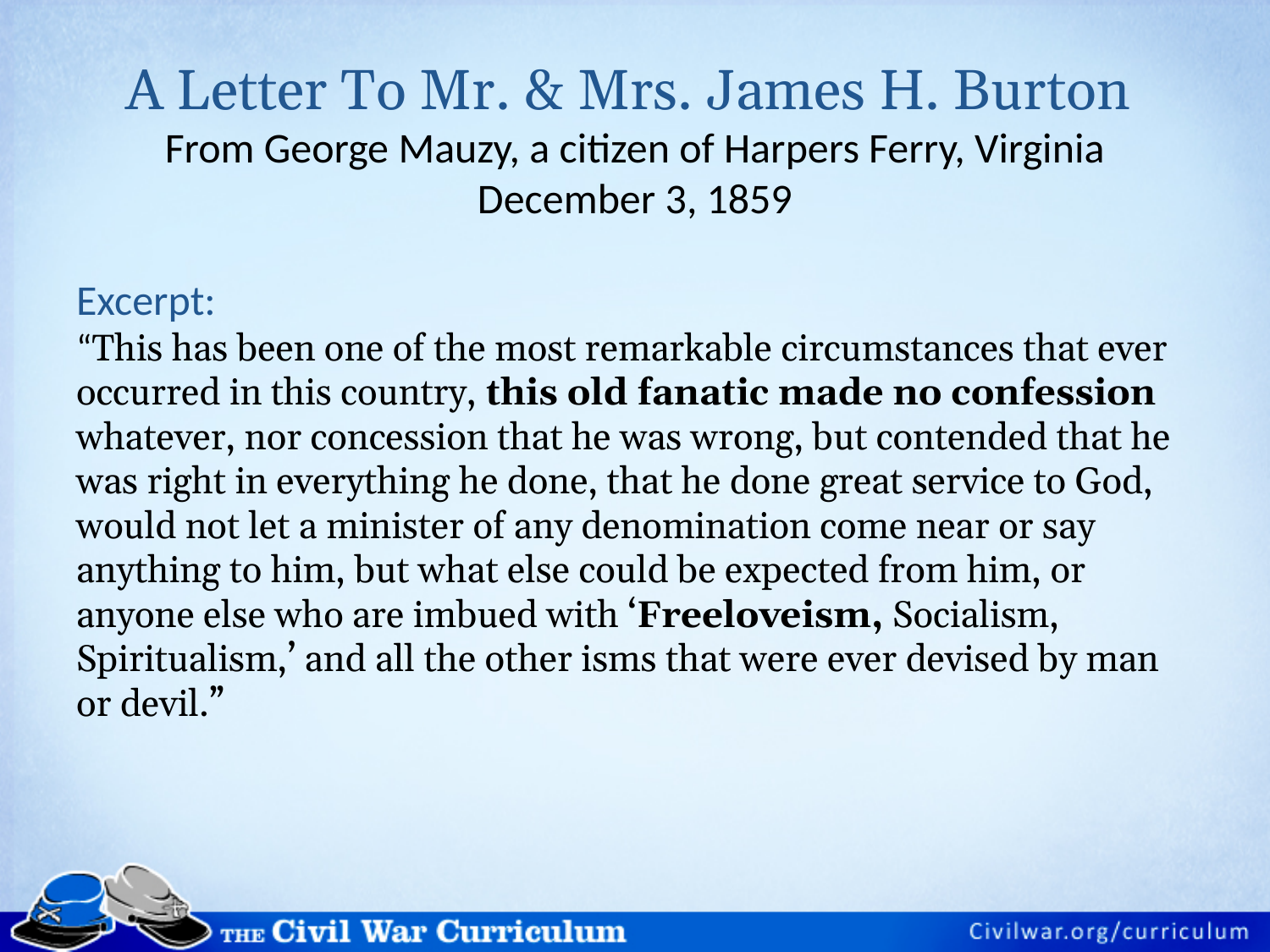

# A Letter To Mr. & Mrs. James H. Burton From George Mauzy, a citizen of Harpers Ferry, Virginia December 3, 1859
Excerpt:
“This has been one of the most remarkable circumstances that ever occurred in this country, this old fanatic made no confession whatever, nor concession that he was wrong, but contended that he was right in everything he done, that he done great service to God, would not let a minister of any denomination come near or say anything to him, but what else could be expected from him, or anyone else who are imbued with ‘Freeloveism, Socialism, Spiritualism,’ and all the other isms that were ever devised by man or devil.”